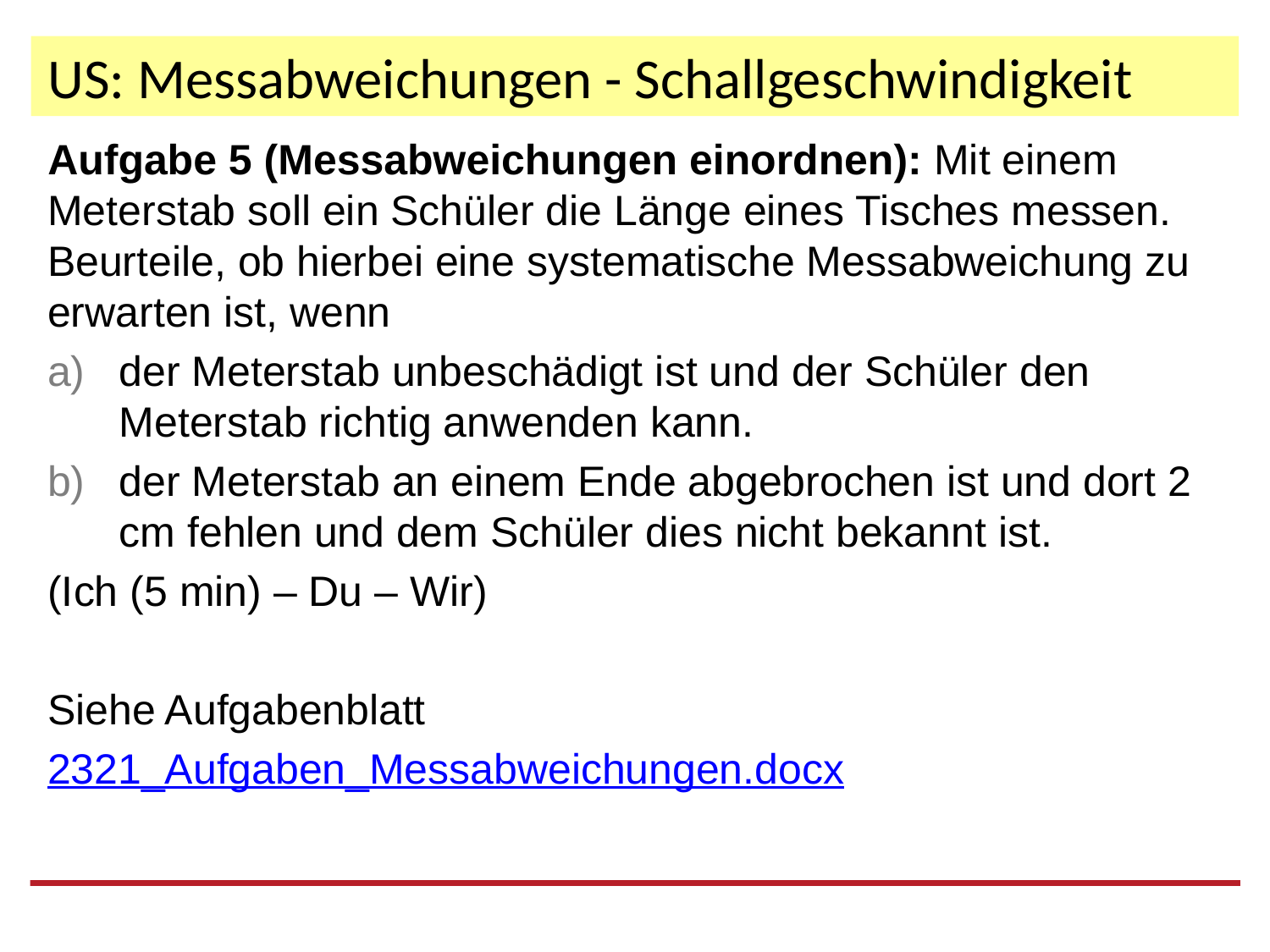

# US: Messabweichungen - Schallgeschwindigkeit
Aufgabe 5 (Messabweichungen einordnen): Mit einem Meterstab soll ein Schüler die Länge eines Tisches messen. Beurteile, ob hierbei eine systematische Messabweichung zu erwarten ist, wenn
der Meterstab unbeschädigt ist und der Schüler den Meterstab richtig anwenden kann.
der Meterstab an einem Ende abgebrochen ist und dort 2 cm fehlen und dem Schüler dies nicht bekannt ist.
(Ich (5 min) – Du – Wir)

Siehe Aufgabenblatt
2321_Aufgaben_Messabweichungen.docx